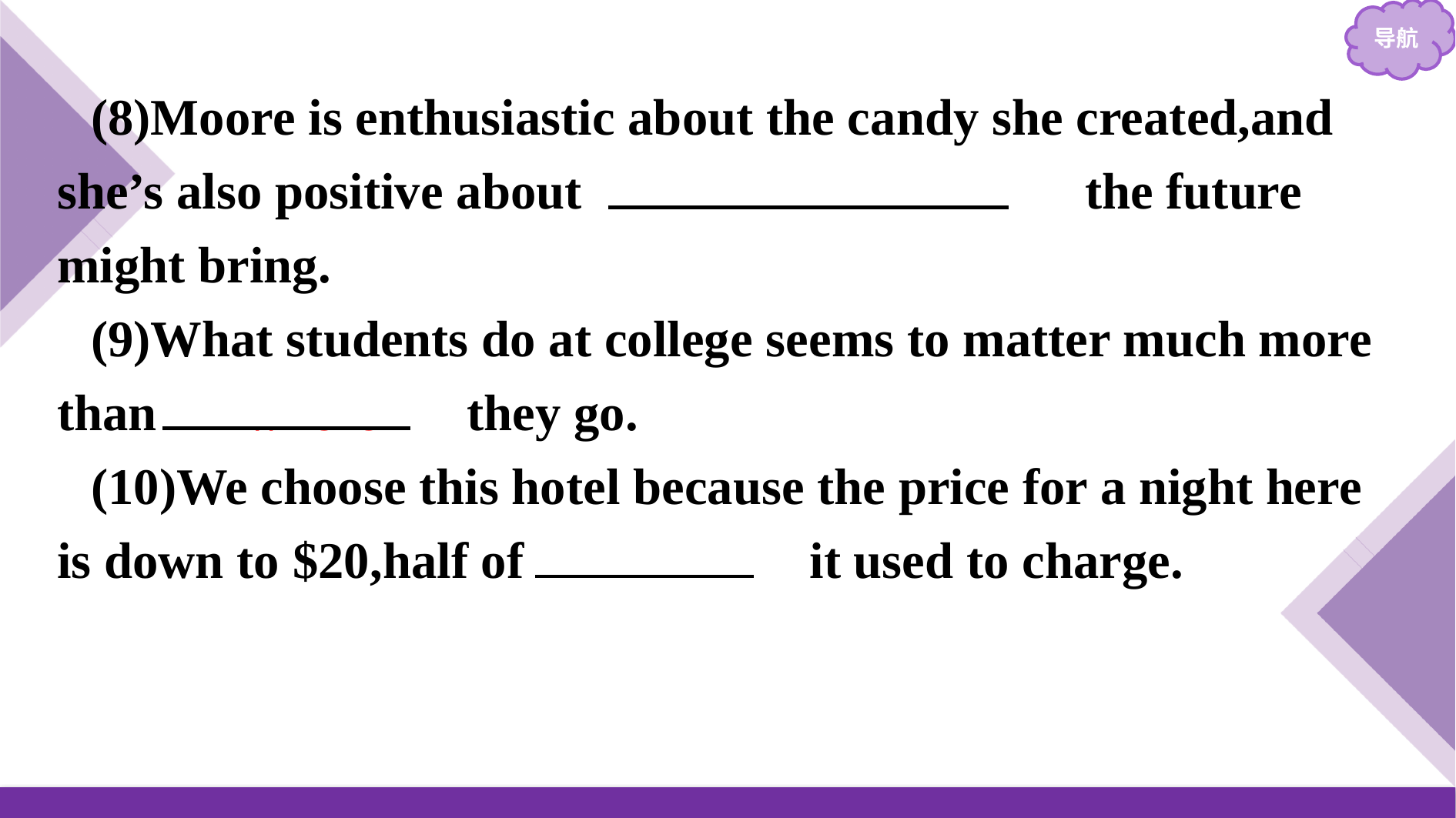

(8)Moore is enthusiastic about the candy she created,and she’s also positive about 　what/whatever　 the future might bring.
(9)What students do at college seems to matter much more than 　where　 they go.
(10)We choose this hotel because the price for a night here is down to $20,half of 　what　 it used to charge.